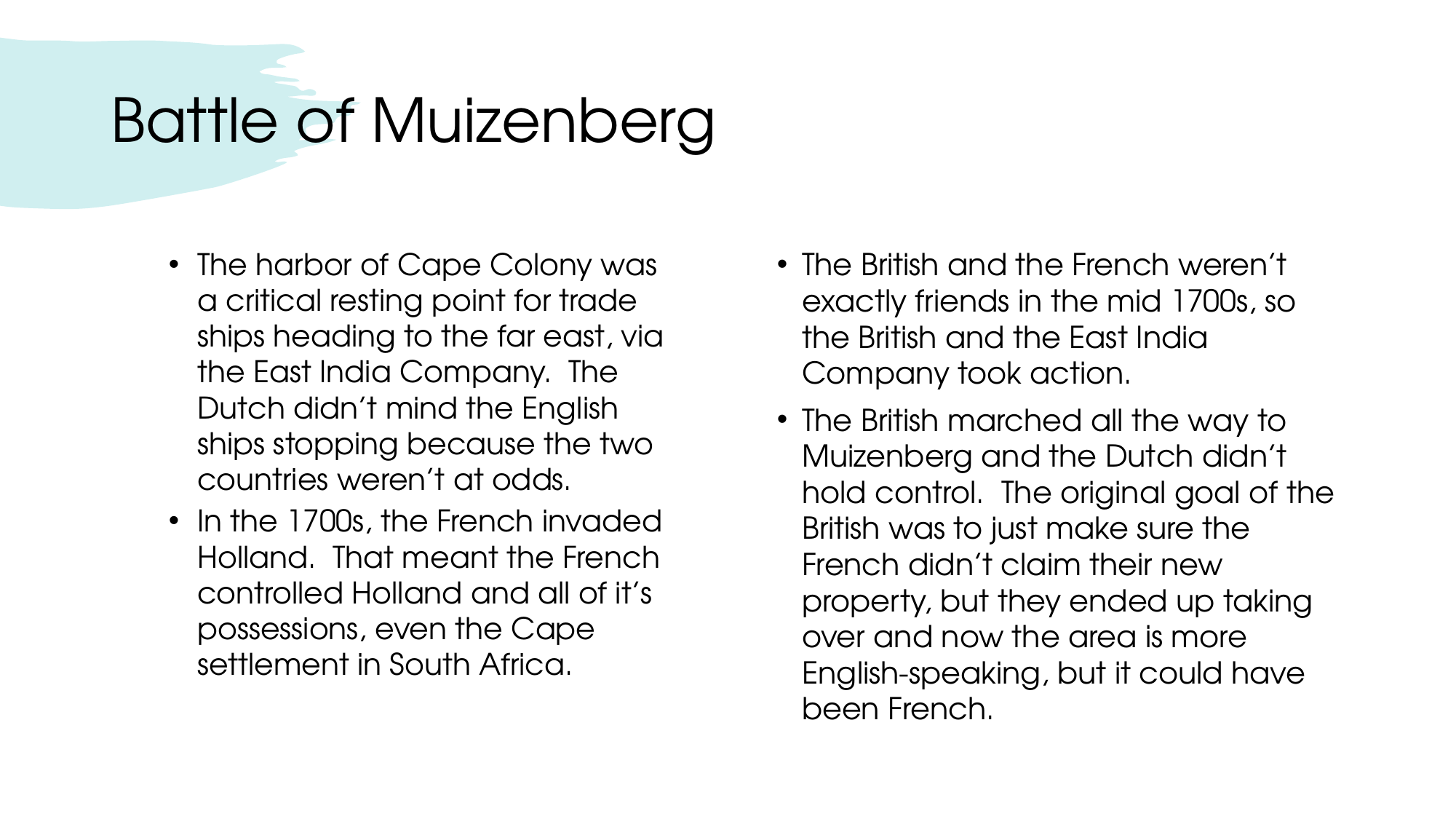

# Battle of Muizenberg
The harbor of Cape Colony was a critical resting point for trade ships heading to the far east, via the East India Company.  The Dutch didn’t mind the English ships stopping because the two countries weren’t at odds.
In the 1700s, the French invaded Holland.  That meant the French controlled Holland and all of it’s possessions, even the Cape settlement in South Africa.

The British and the French weren’t exactly friends in the mid 1700s, so the British and the East India Company took action.
The British marched all the way to Muizenberg and the Dutch didn’t hold control.  The original goal of the British was to just make sure the French didn’t claim their new property, but they ended up taking  over and now the area is more English-speaking, but it could have been French.